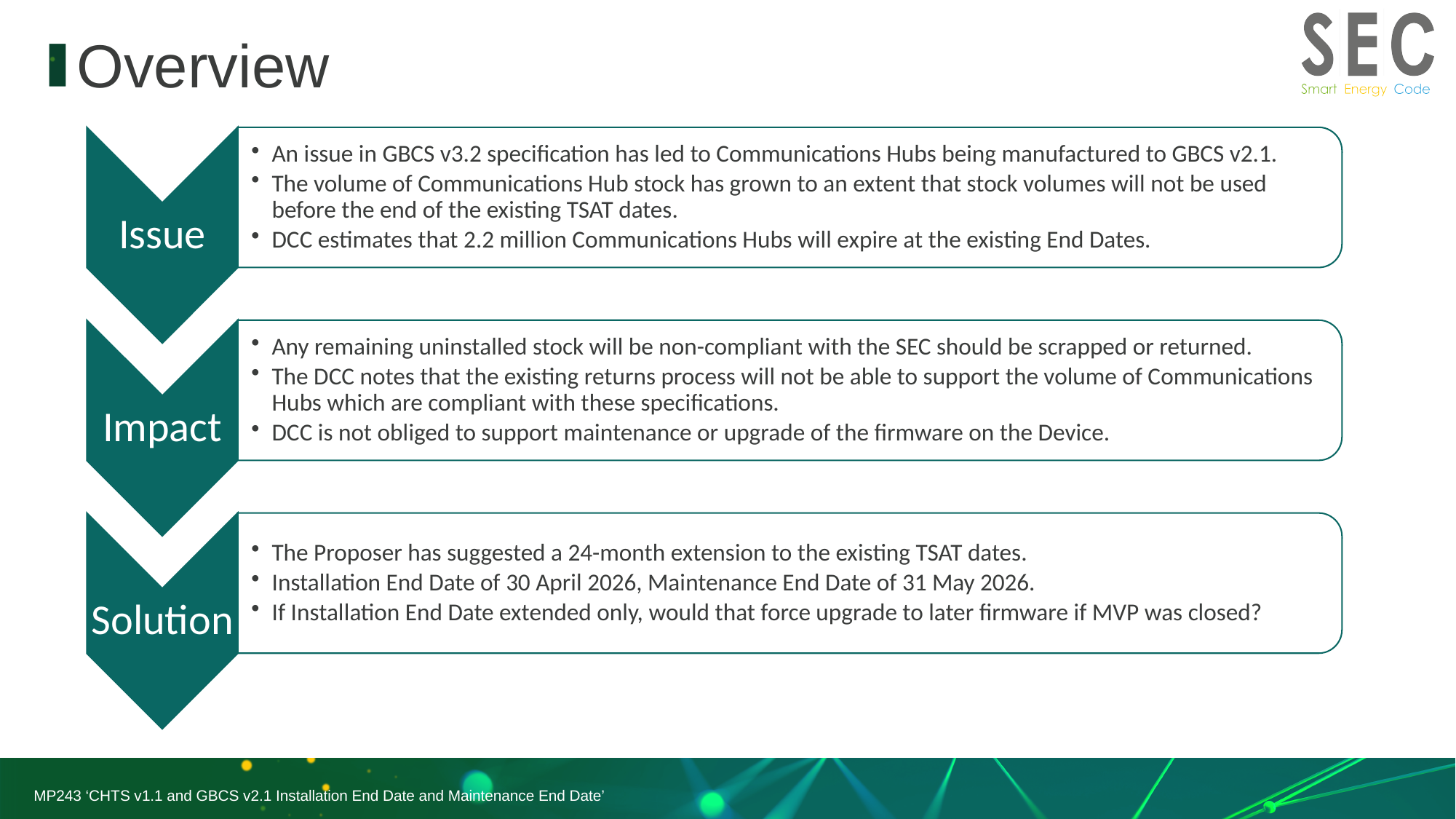

# Overview
Issue
An issue in GBCS v3.2 specification has led to Communications Hubs being manufactured to GBCS v2.1.
The volume of Communications Hub stock has grown to an extent that stock volumes will not be used before the end of the existing TSAT dates.
DCC estimates that 2.2 million Communications Hubs will expire at the existing End Dates.
Impact
Any remaining uninstalled stock will be non-compliant with the SEC should be scrapped or returned.
The DCC notes that the existing returns process will not be able to support the volume of Communications Hubs which are compliant with these specifications.
DCC is not obliged to support maintenance or upgrade of the firmware on the Device.
Solution
The Proposer has suggested a 24-month extension to the existing TSAT dates.
Installation End Date of 30 April 2026, Maintenance End Date of 31 May 2026.
If Installation End Date extended only, would that force upgrade to later firmware if MVP was closed?

MP243 ‘CHTS v1.1 and GBCS v2.1 Installation End Date and Maintenance End Date’